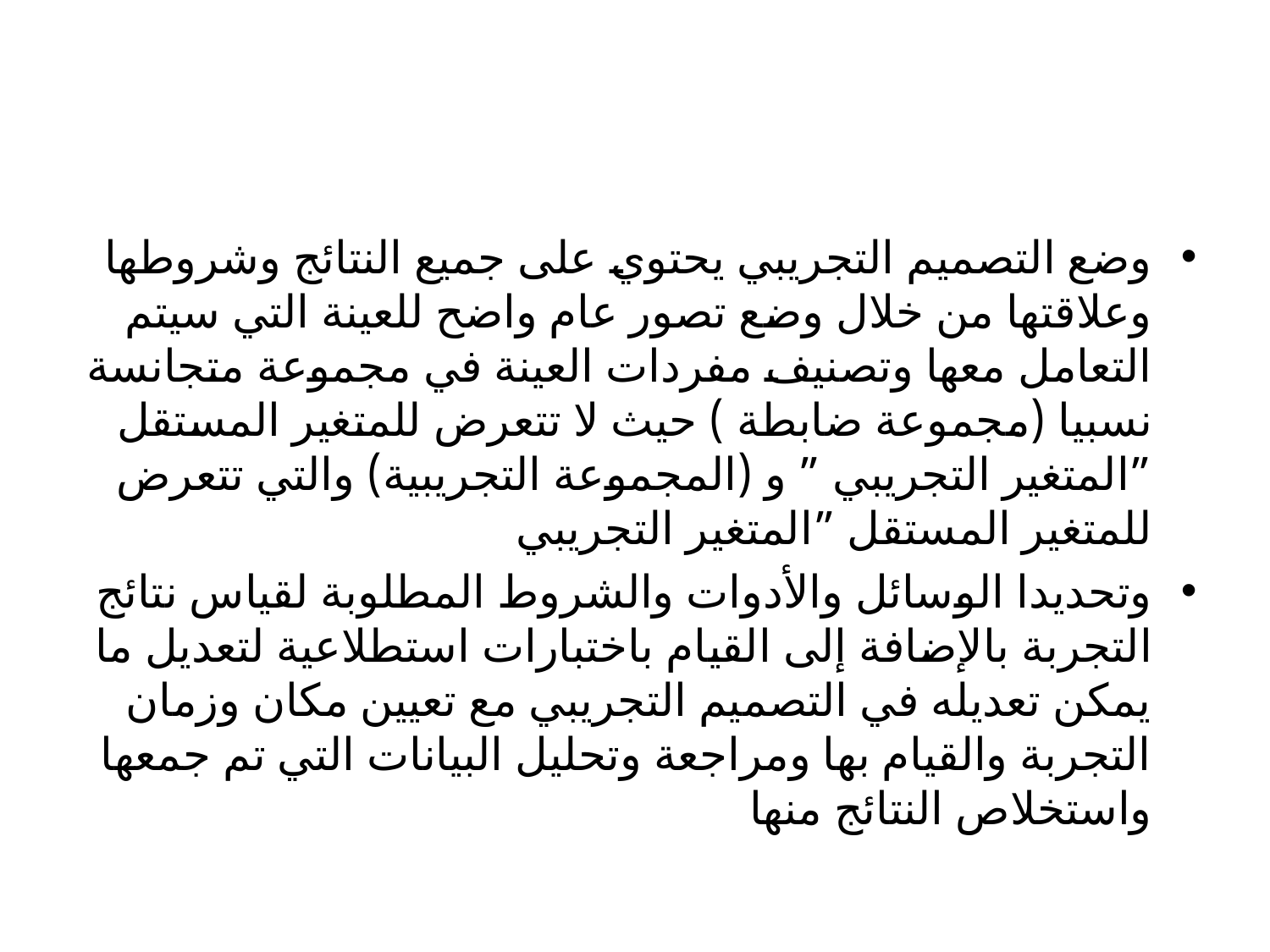

#
وضع التصميم التجريبي يحتوي على جميع النتائج وشروطها وعلاقتها من خلال وضع تصور عام واضح للعينة التي سيتم التعامل معها وتصنيف مفردات العينة في مجموعة متجانسة نسبيا (مجموعة ضابطة ) حيث لا تتعرض للمتغير المستقل ”المتغير التجريبي ” و (المجموعة التجريبية) والتي تتعرض للمتغير المستقل ”المتغير التجريبي
وتحديدا الوسائل والأدوات والشروط المطلوبة لقياس نتائج التجربة بالإضافة إلى القيام باختبارات استطلاعية لتعديل ما يمكن تعديله في التصميم التجريبي مع تعيين مكان وزمان التجربة والقيام بها ومراجعة وتحليل البيانات التي تم جمعها واستخلاص النتائج منها